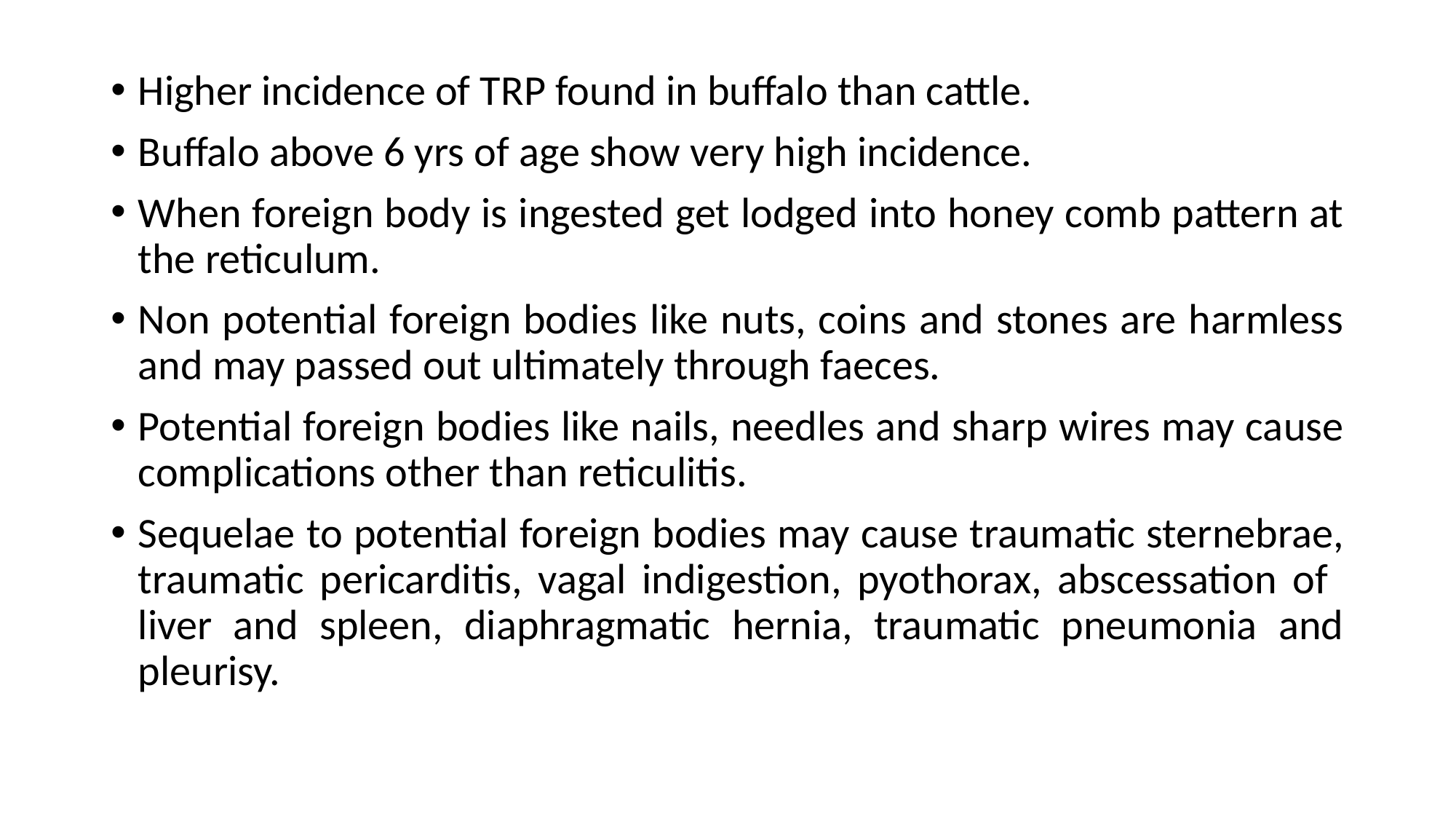

Higher incidence of TRP found in buffalo than cattle.
Buffalo above 6 yrs of age show very high incidence.
When foreign body is ingested get lodged into honey comb pattern at the reticulum.
Non potential foreign bodies like nuts, coins and stones are harmless and may passed out ultimately through faeces.
Potential foreign bodies like nails, needles and sharp wires may cause complications other than reticulitis.
Sequelae to potential foreign bodies may cause traumatic sternebrae, traumatic pericarditis, vagal indigestion, pyothorax, abscessation of  liver and spleen, diaphragmatic hernia, traumatic pneumonia and pleurisy.